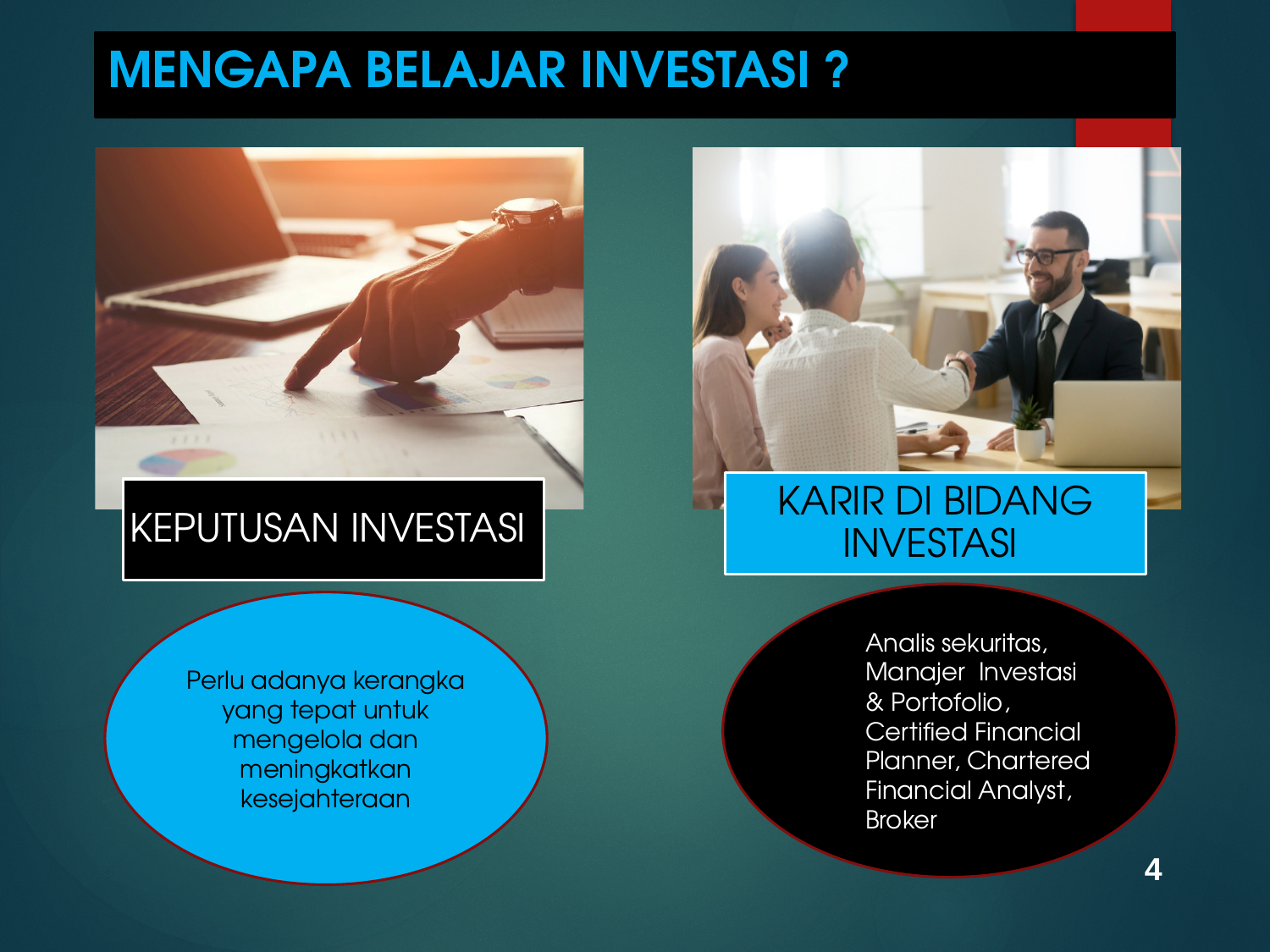

# MENGAPA BELAJAR INVESTASI ?
KEPUTUSAN INVESTASI
KARIR DI BIDANG INVESTASI
Analis sekuritas, Manajer  Investasi & Portofolio, Certified Financial Planner, Chartered Financial Analyst,  Broker
Perlu adanya kerangka yang tepat untuk mengelola dan meningkatkan kesejahteraan
4